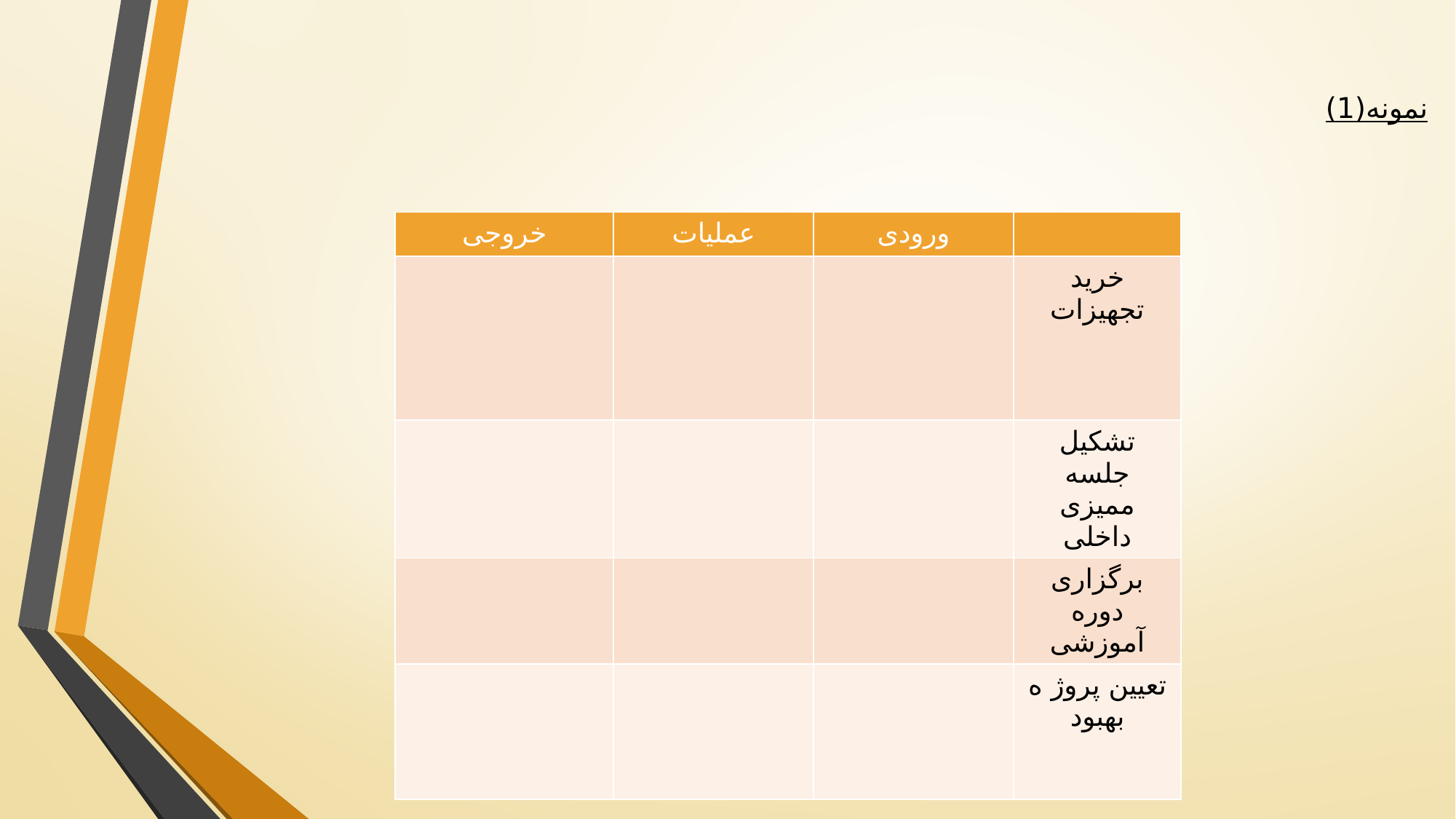

# نمونه(1)
| خروجی | عملیات | ورودی |  |
| --- | --- | --- | --- |
|  |  |  | خرید تجهیزات |
|  |  |  | تشکیل جلسه ممیزی داخلی |
|  |  |  | برگزاری دوره آموزشی |
|  |  |  | تعیین پروژ ه بهبود |